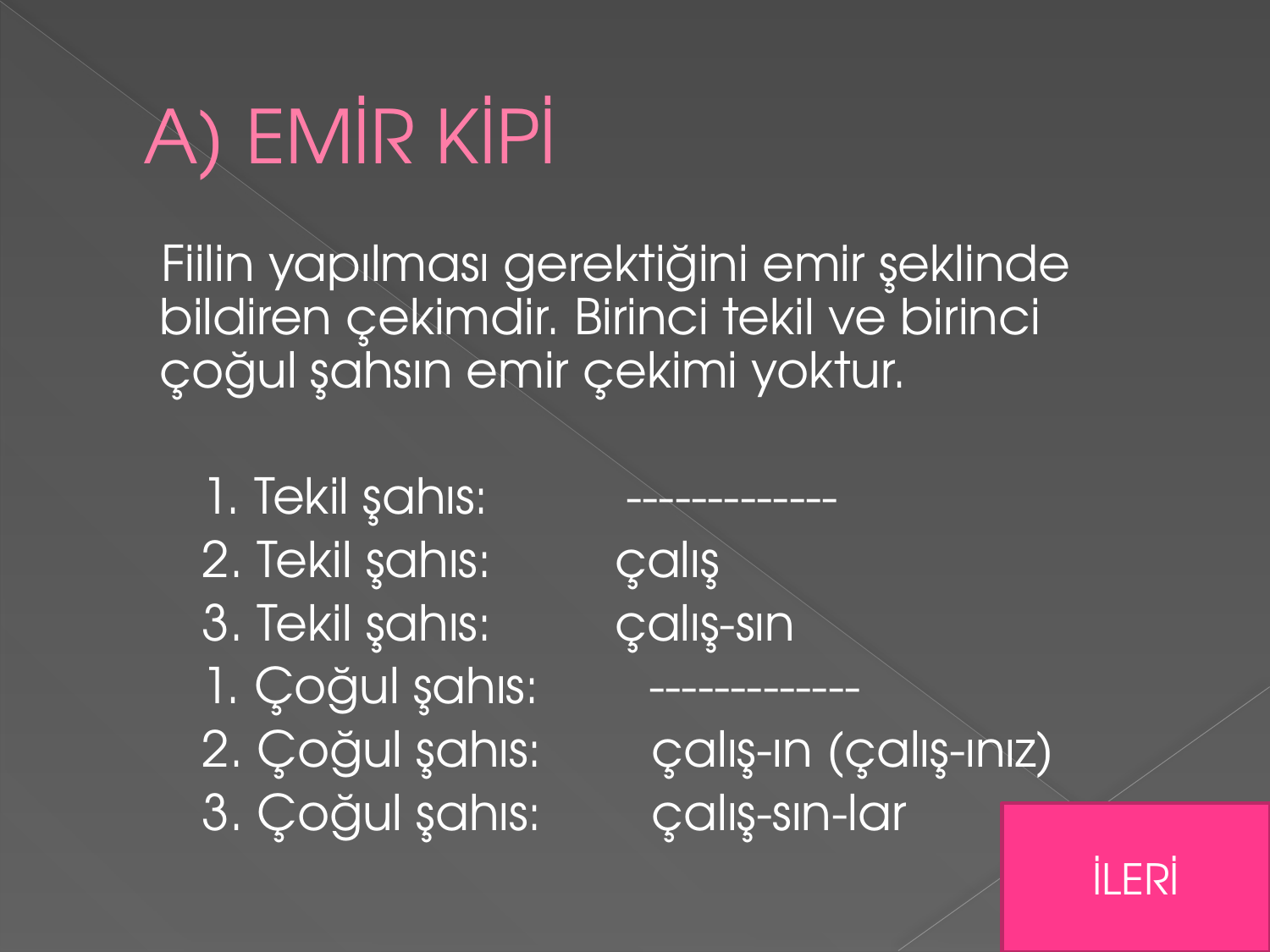

# A) EMİR KİPİ
    Fiilin yapılması gerektiğini emir şeklinde bildiren çekimdir. Birinci tekil ve birinci çoğul şahsın emir çekimi yoktur.

       1. Tekil şahıs:          -------------
       2. Tekil şahıs:         çalış
       3. Tekil şahıs:         çalış-sın
       1. Çoğul şahıs:        -------------
       2. Çoğul şahıs:        çalış-ın (çalış-ınız)
       3. Çoğul şahıs:        çalış-sın-lar

İLERİ